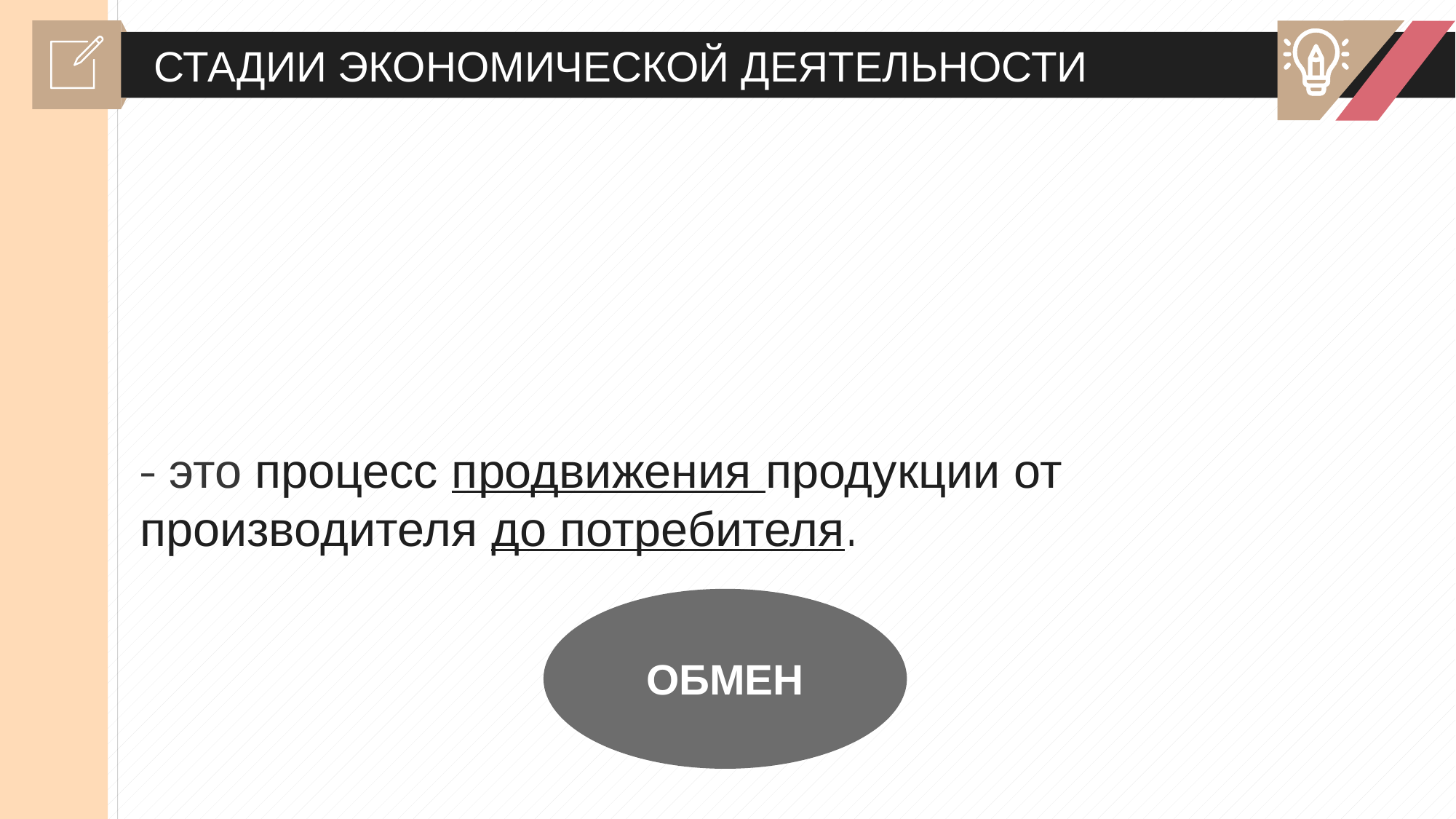

СТАДИИ ЭКОНОМИЧЕСКОЙ ДЕЯТЕЛЬНОСТИ

- это процесс продвижения продукции от производителя до потребителя.

ОБМЕН